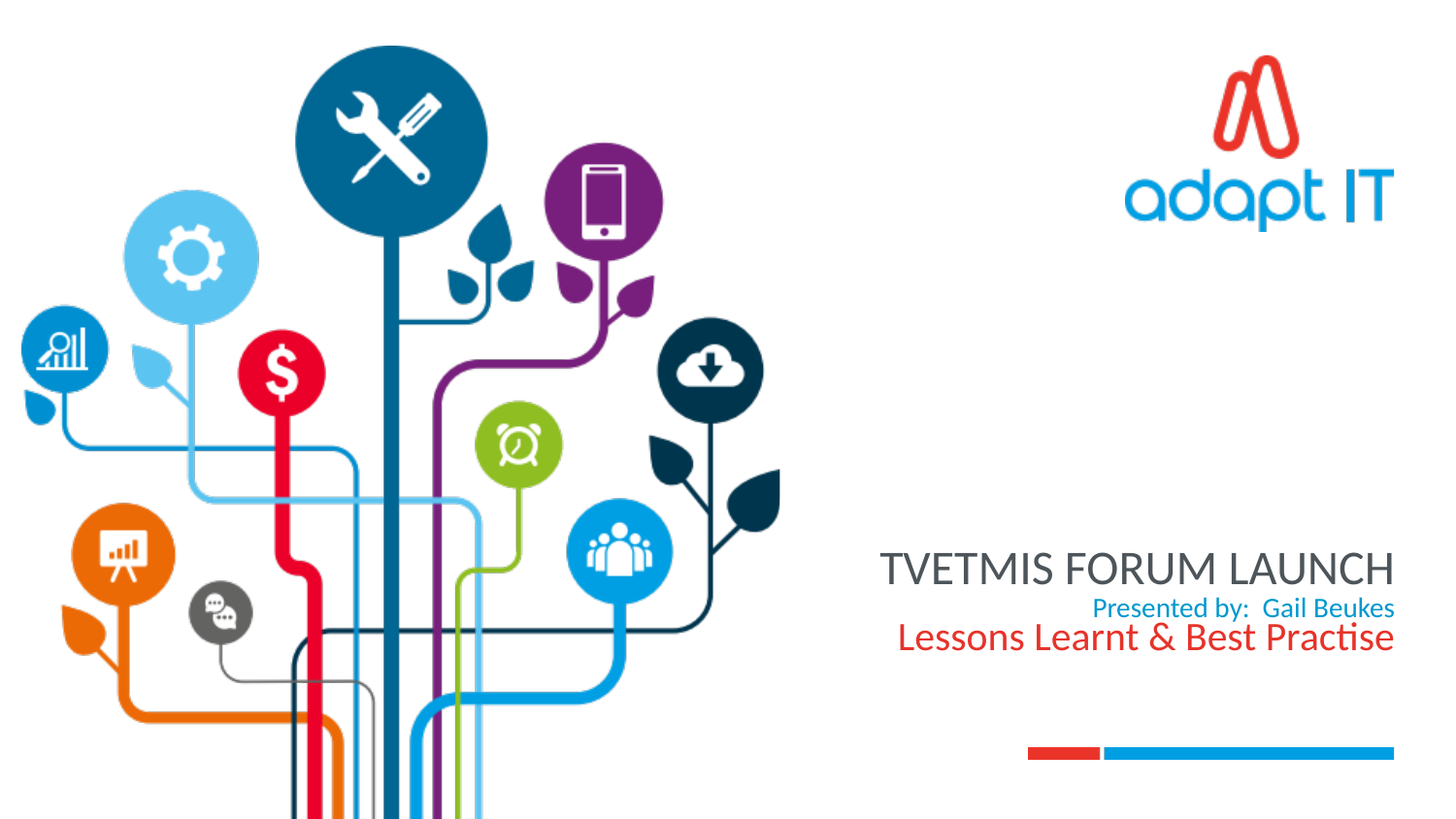

TVETMIS FORUM LAUNCH
Presented by:  Gail Beukes

Lessons Learnt & Best Practise